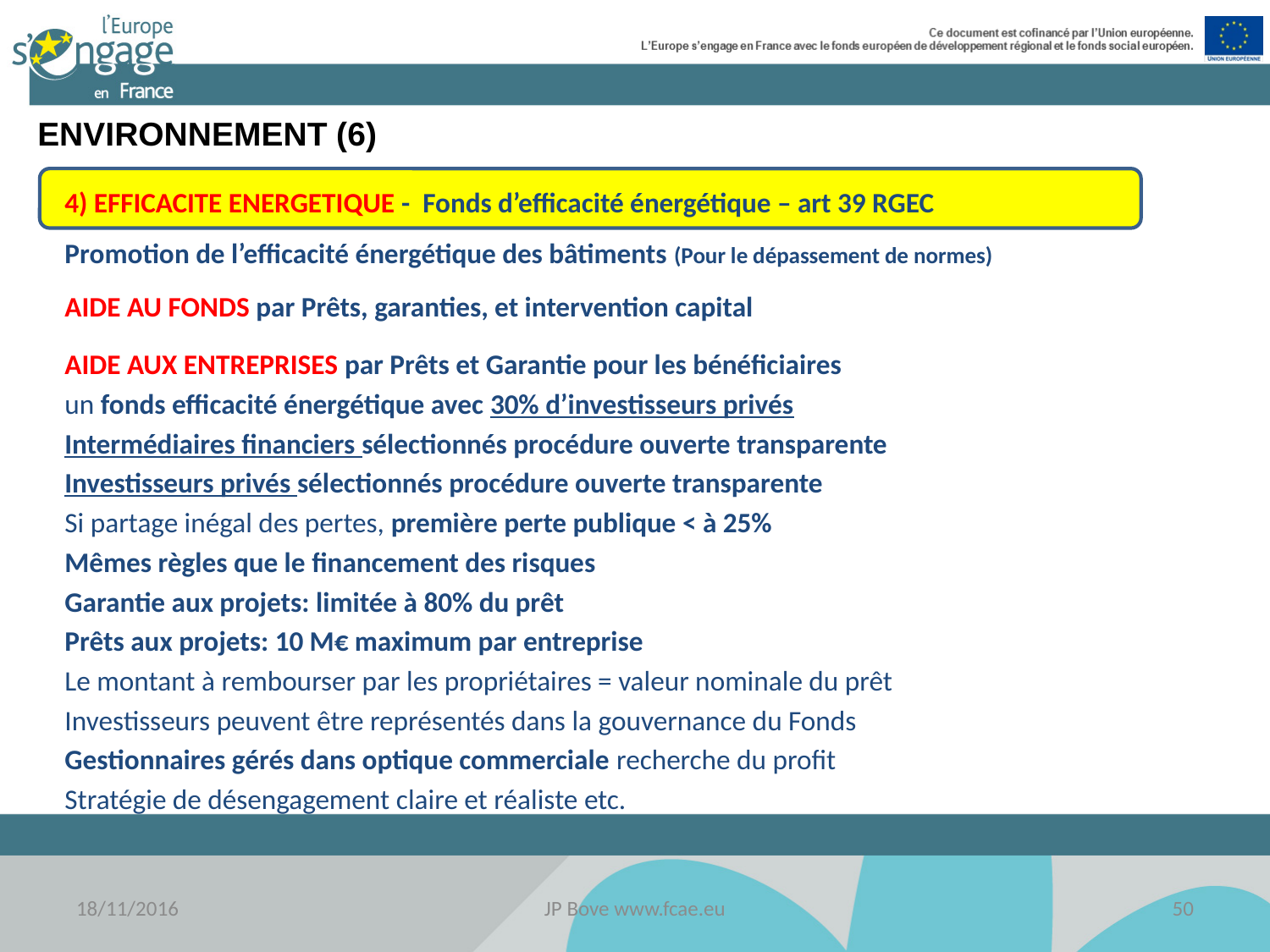

ENVIRONNEMENT (6)

4) EFFICACITE ENERGETIQUE -  Fonds d’efficacité énergétique – art 39 RGEC

Promotion de l’efficacité énergétique des bâtiments (Pour le dépassement de normes)

AIDE AU FONDS par Prêts, garanties, et intervention capital

AIDE AUX ENTREPRISES par Prêts et Garantie pour les bénéficiaires
un fonds efficacité énergétique avec 30% d’investisseurs privés
Intermédiaires financiers sélectionnés procédure ouverte transparente
Investisseurs privés sélectionnés procédure ouverte transparente
Si partage inégal des pertes, première perte publique < à 25%
Mêmes règles que le financement des risques
Garantie aux projets: limitée à 80% du prêt
Prêts aux projets: 10 M€ maximum par entreprise
Le montant à rembourser par les propriétaires = valeur nominale du prêt
Investisseurs peuvent être représentés dans la gouvernance du Fonds
Gestionnaires gérés dans optique commerciale recherche du profit
Stratégie de désengagement claire et réaliste etc.

18/11/2016
JP Bove www.fcae.eu
50